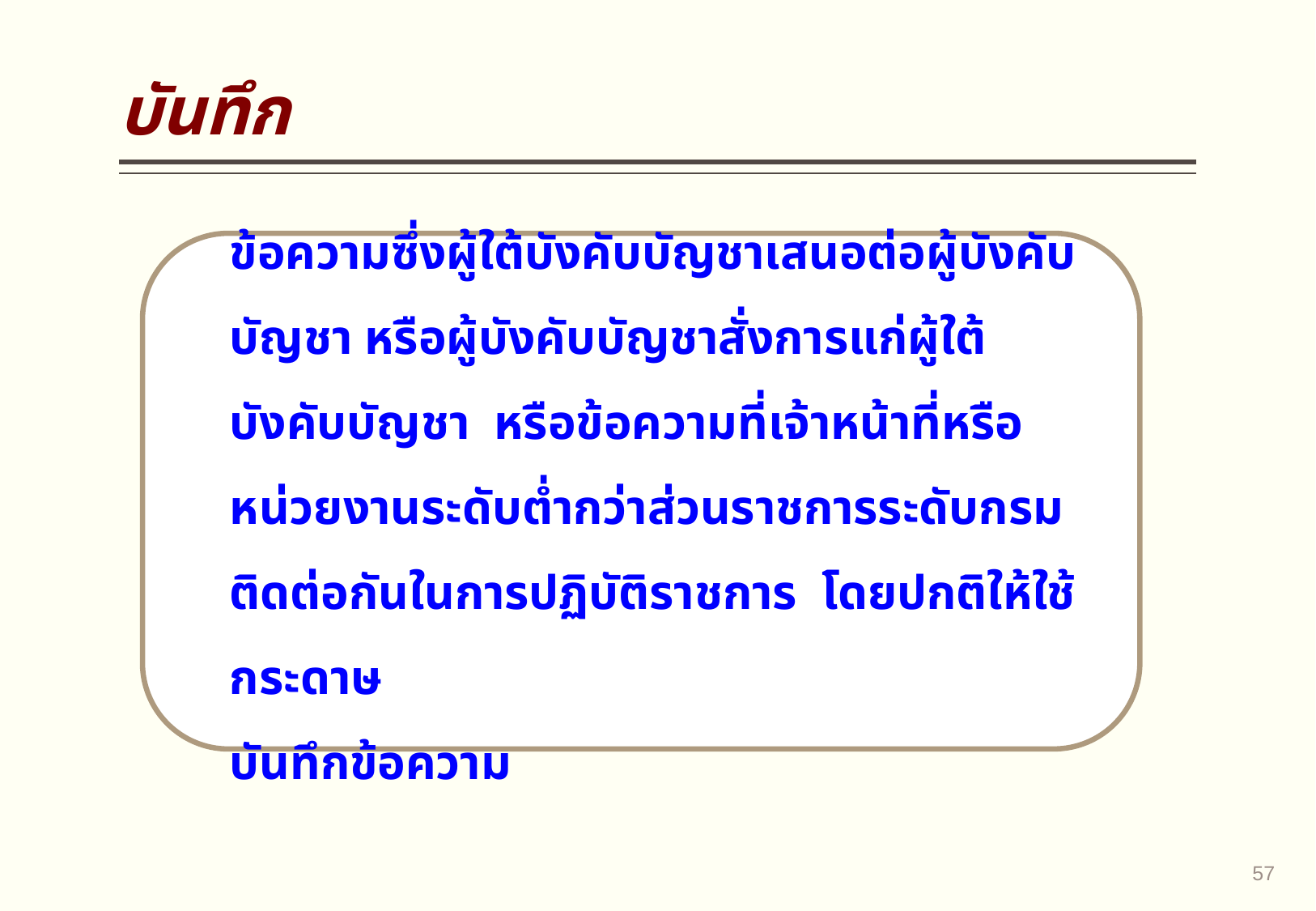

# บันทึก
ข้อความซึ่งผู้ใต้บังคับบัญชาเสนอต่อผู้บังคับบัญชา หรือผู้บังคับบัญชาสั่งการแก่ผู้ใต้บังคับบัญชา  หรือข้อความที่เจ้าหน้าที่หรือหน่วยงานระดับต่ำกว่าส่วนราชการระดับกรมติดต่อกันในการปฏิบัติราชการ  โดยปกติให้ใช้กระดาษ
บันทึกข้อความ
57